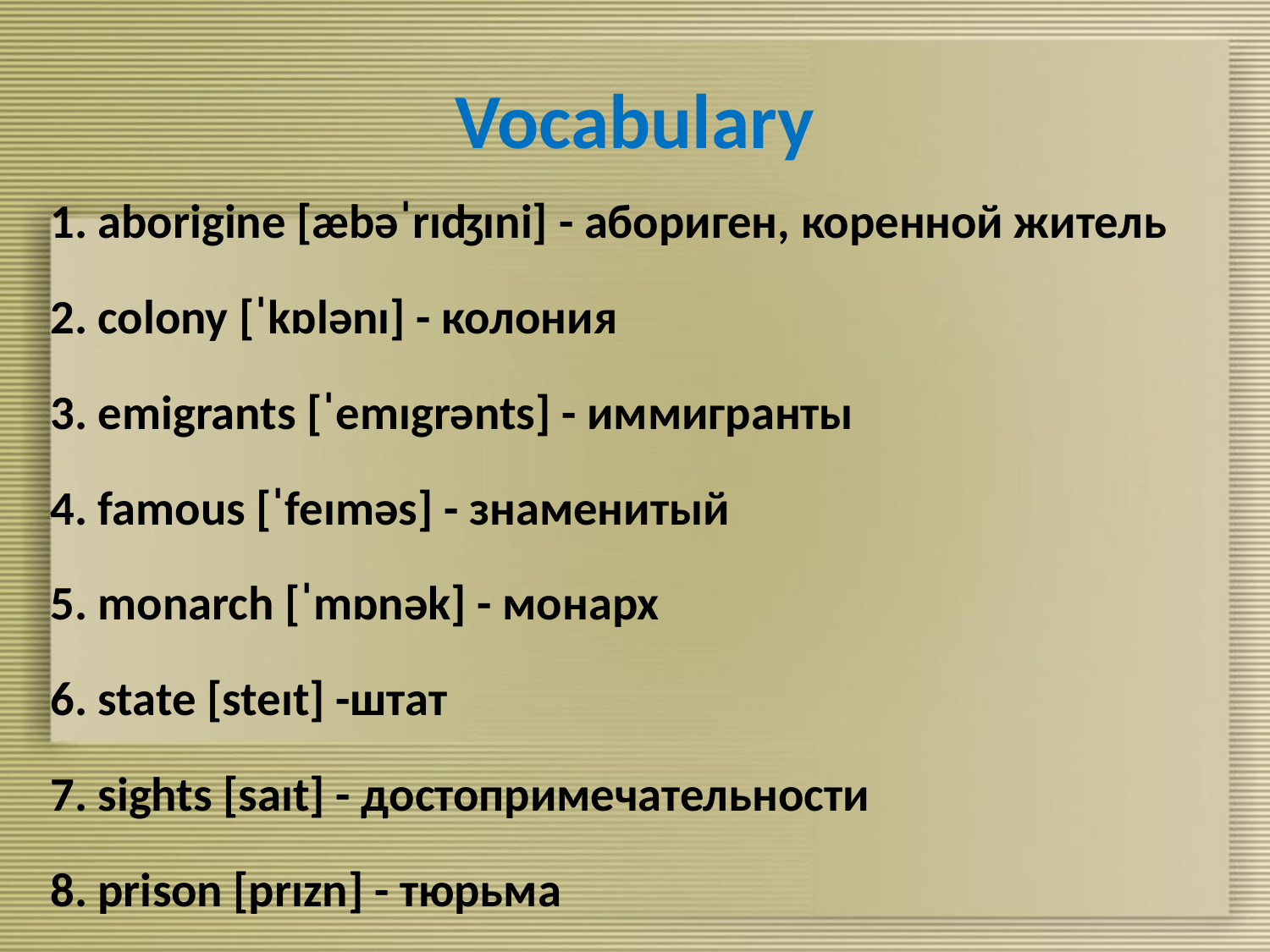

# Vocabulary
1. aborigine [æbəˈrɪʤɪni] - абориген, коренной житель
2. colony [ˈkɒlənɪ] - колония
3. emigrants [ˈemɪgrənts] - иммигранты
4. famous [ˈfeɪməs] - знаменитый
5. monarch [ˈmɒnək] - монарх
6. state [steɪt] -штат
7. sights [saɪt] - достопримечательности
8. prison [prɪzn] - тюрьма